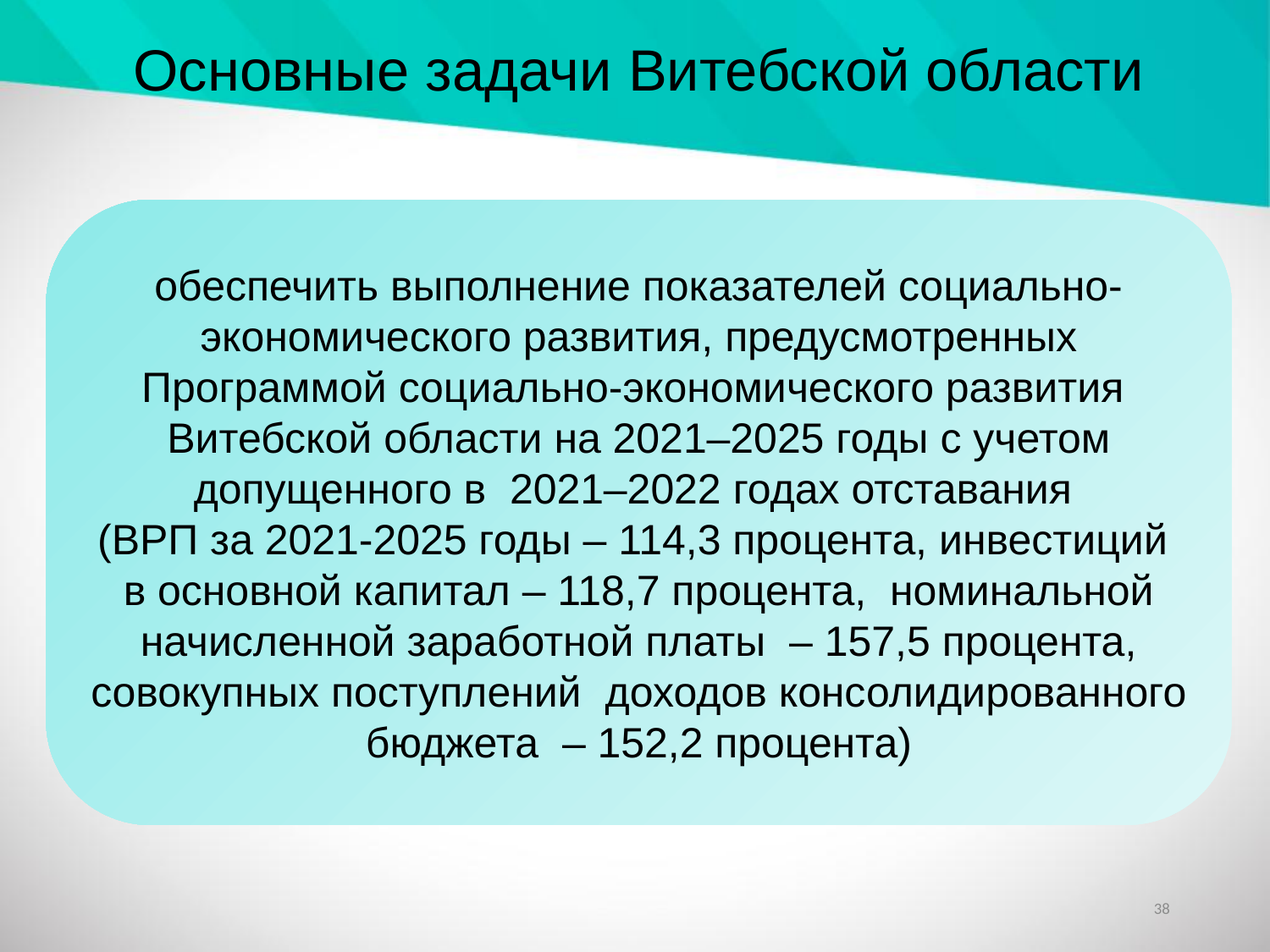

Основные задачи Витебской области
обеспечить выполнение показателей социально-экономического развития, предусмотренных Программой социально-экономического развития  Витебской области на 2021–2025 годы с учетом допущенного в  2021–2022 годах отставания
(ВРП за 2021-2025 годы – 114,3 процента, инвестиций
в основной капитал – 118,7 процента,  номинальной начисленной заработной платы  – 157,5 процента, совокупных поступлений  доходов консолидированного бюджета  – 152,2 процента)
38